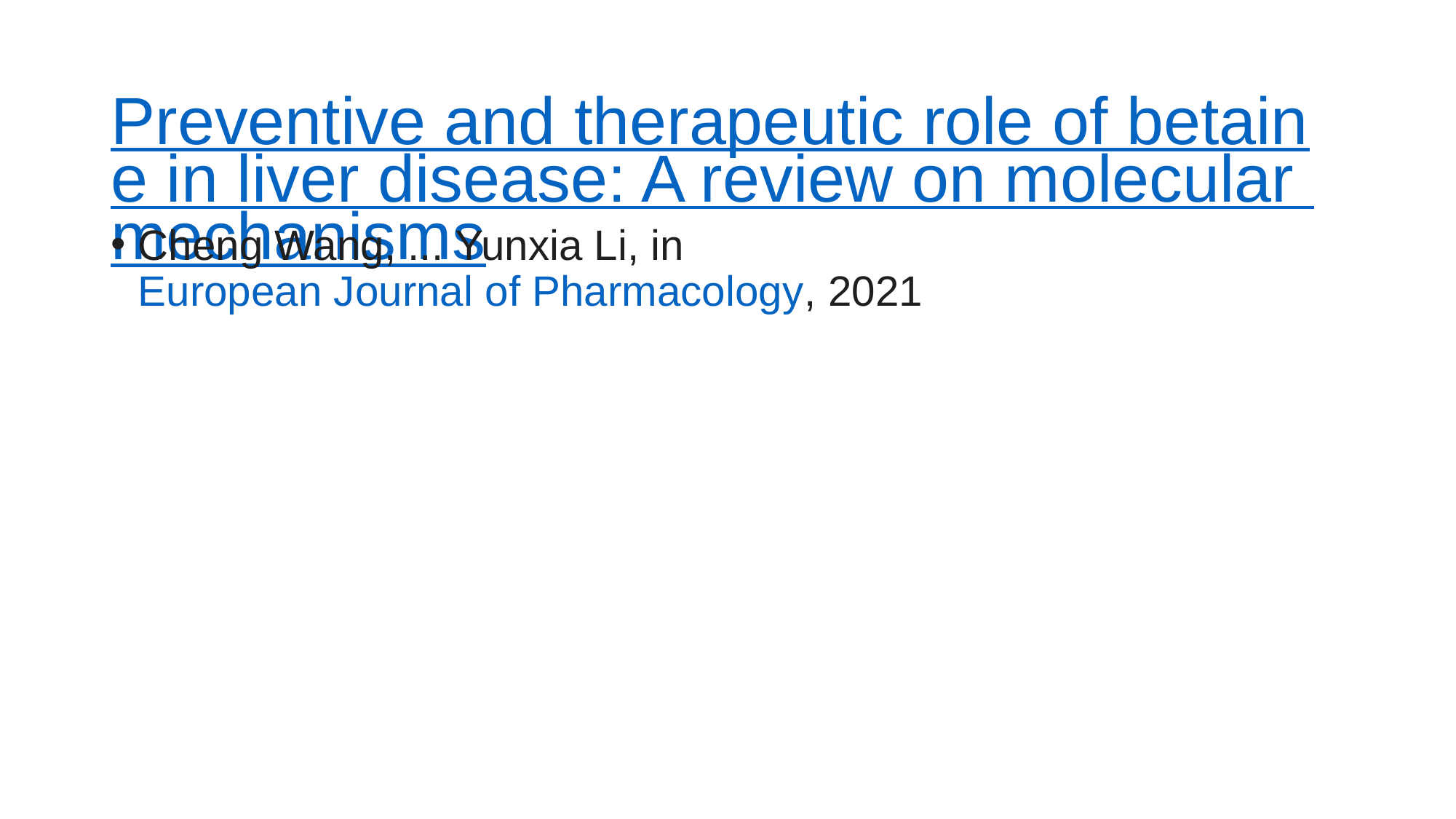

# Preventive and therapeutic role of betaine in liver disease: A review on molecular mechanisms
Cheng Wang, ... Yunxia Li, in European Journal of Pharmacology, 2021